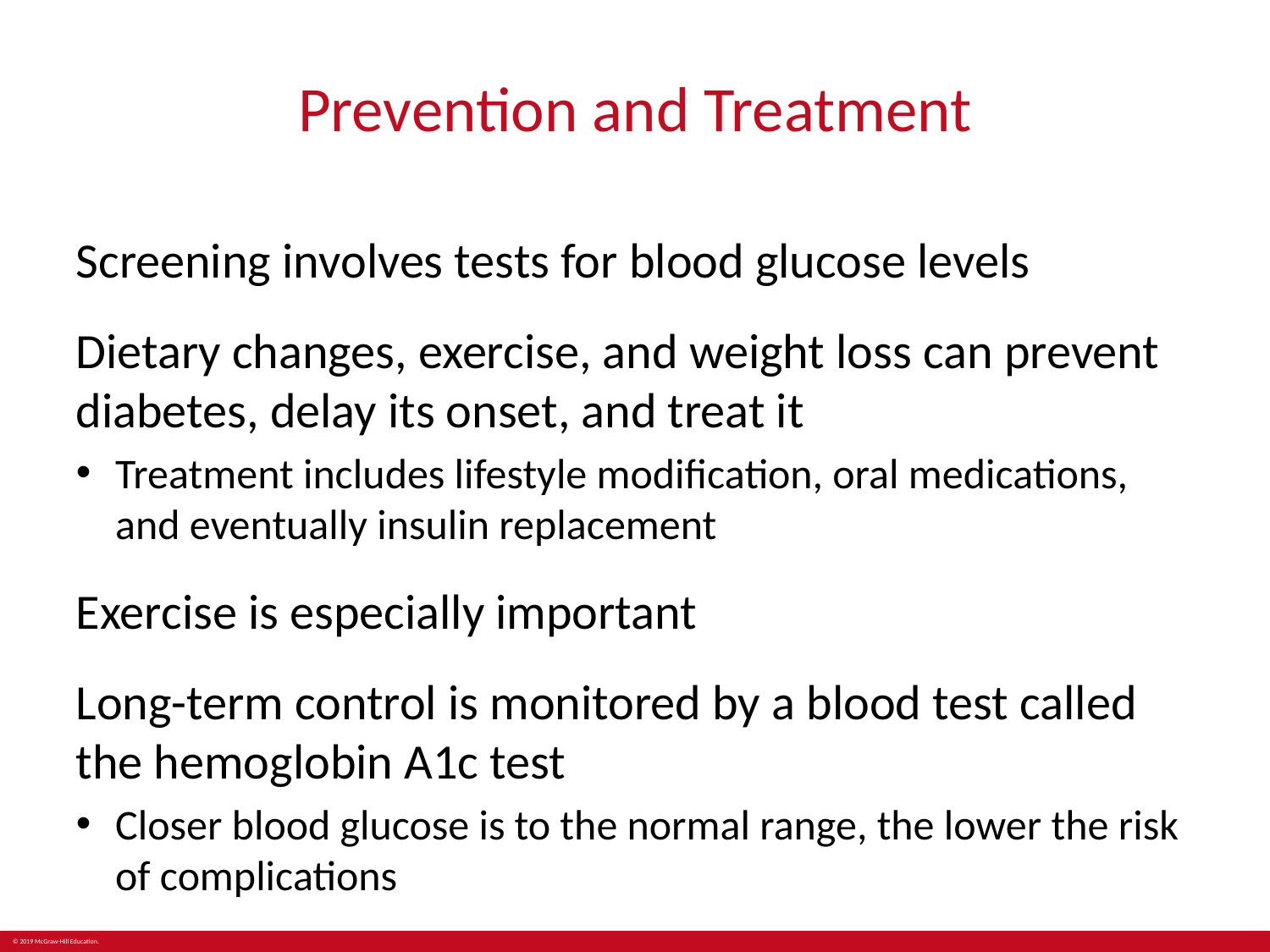

# Prevention and Treatment
Screening involves tests for blood glucose levels
Dietary changes, exercise, and weight loss can prevent diabetes, delay its onset, and treat it
Treatment includes lifestyle modification, oral medications, and eventually insulin replacement
Exercise is especially important
Long-term control is monitored by a blood test called the hemoglobin A1c test
Closer blood glucose is to the normal range, the lower the risk of complications